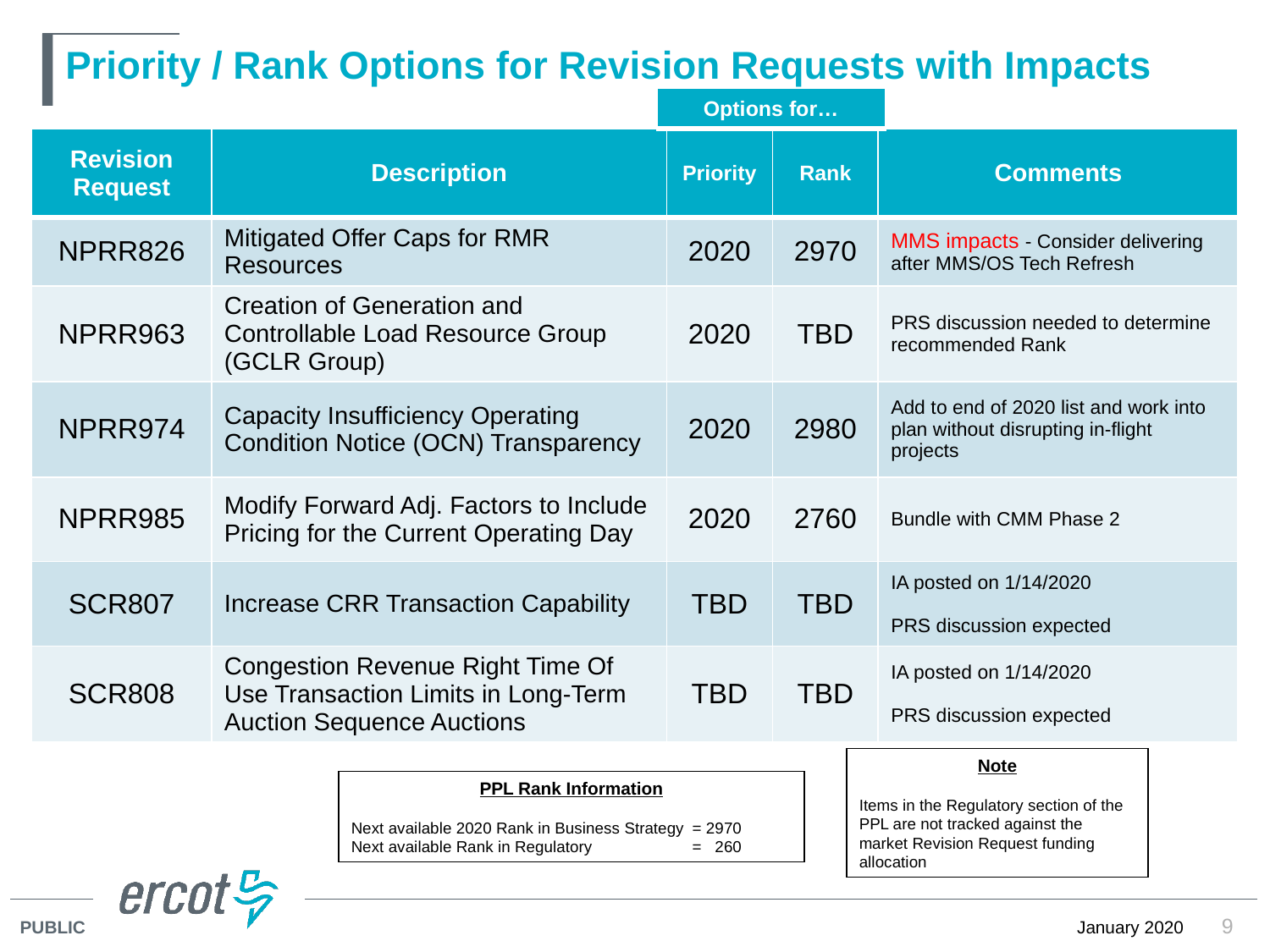

# Priority / Rank Options for Revision Requests with Impacts
| Options for… |
| --- |
| Revision Request | Description | Priority | Rank | Comments |
| --- | --- | --- | --- | --- |
| NPRR826 | Mitigated Offer Caps for RMR Resources | 2020 | 2970 | MMS impacts - Consider delivering after MMS/OS Tech Refresh |
| NPRR963 | Creation of Generation and Controllable Load Resource Group (GCLR Group) | 2020 | TBD | PRS discussion needed to determine recommended Rank |
| NPRR974 | Capacity Insufficiency Operating Condition Notice (OCN) Transparency | 2020 | 2980 | Add to end of 2020 list and work into plan without disrupting in-flight projects |
| NPRR985 | Modify Forward Adj. Factors to Include Pricing for the Current Operating Day | 2020 | 2760 | Bundle with CMM Phase 2 |
| SCR807 | Increase CRR Transaction Capability | TBD | TBD | IA posted on 1/14/2020 PRS discussion expected |
| SCR808 | Congestion Revenue Right Time Of Use Transaction Limits in Long-Term Auction Sequence Auctions | TBD | TBD | IA posted on 1/14/2020 PRS discussion expected |
Note

Items in the Regulatory section of the PPL are not tracked against the market Revision Request funding allocation
PPL Rank Information

Next available 2020 Rank in Business Strategy 	= 2970
Next available Rank in Regulatory	=   260
9